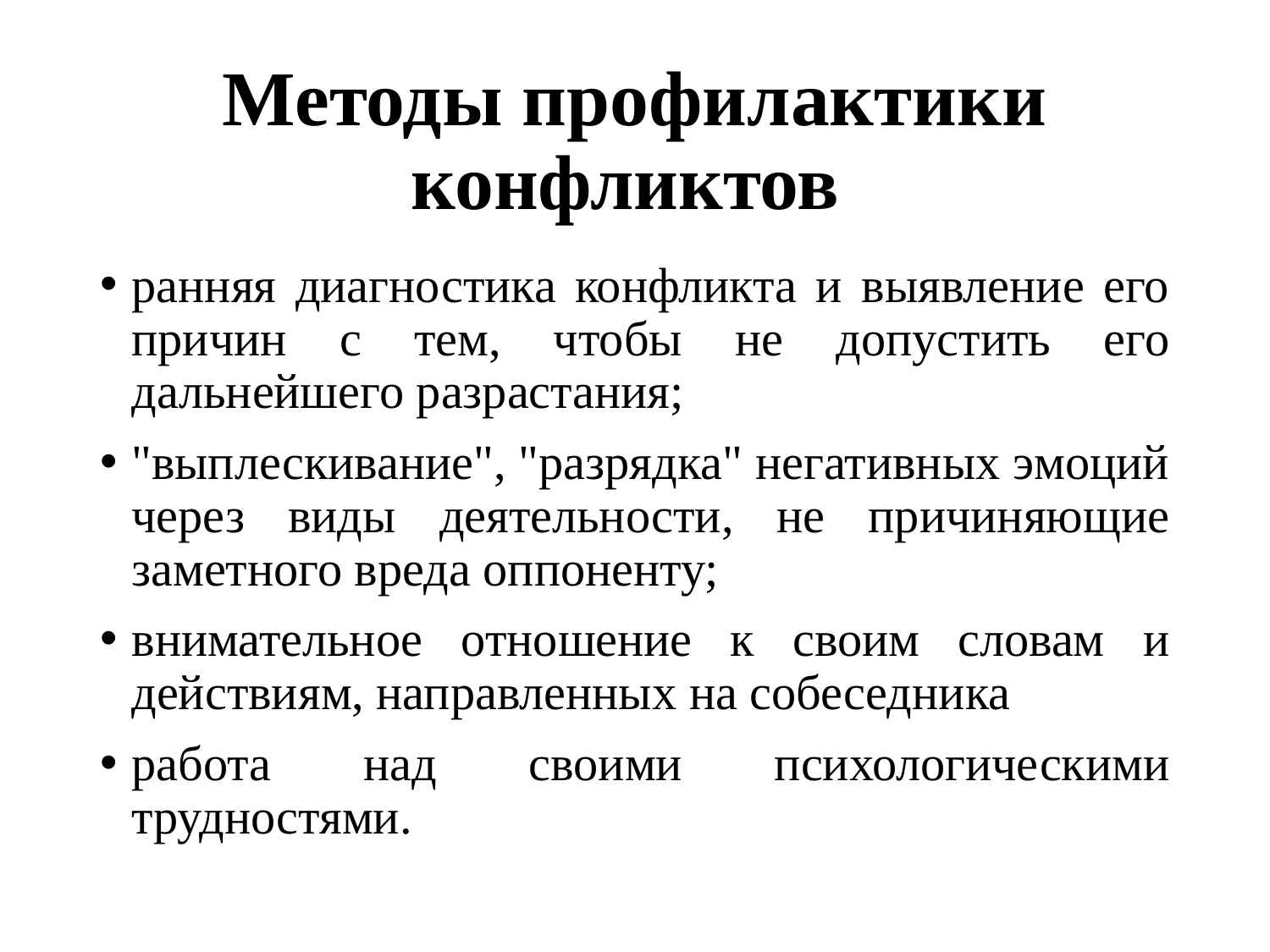

# Методы профилактики конфликтов
ранняя диагностика конфликта и выявление его причин с тем, чтобы не допустить его дальнейшего разрастания;
"выплескивание", "разрядка" негативных эмоций через виды деятельности, не причиняющие заметного вреда оппоненту;
внимательное отношение к своим словам и действиям, направленных на собеседника
работа над своими психологическими трудностями.